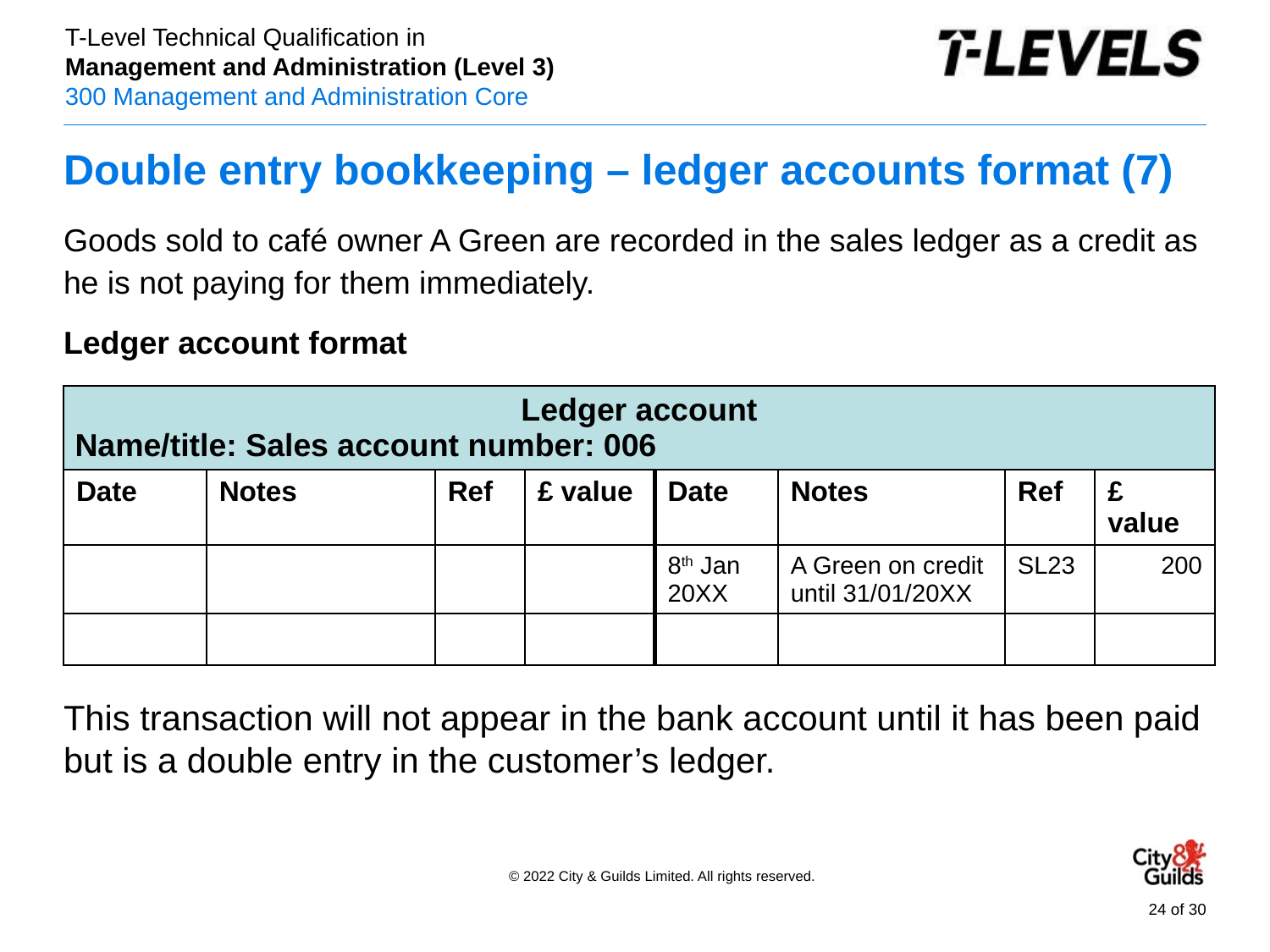

# Double entry bookkeeping – ledger accounts format (7)
Goods sold to café owner A Green are recorded in the sales ledger as a credit as he is not paying for them immediately.
Ledger account format

This transaction will not appear in the bank account until it has been paid but is a double entry in the customer’s ledger.

| Ledger account Name/title: Sales account number: 006 |  |  |  |  |  |  |  |
| --- | --- | --- | --- | --- | --- | --- | --- |
| Date | Notes | Ref | £ value | Date | Notes | Ref | £ value |
|  |  |  |  | 8th Jan 20XX | A Green on credit until 31/01/20XX | SL23 | 200 |
|  |  |  |  |  |  |  |  |